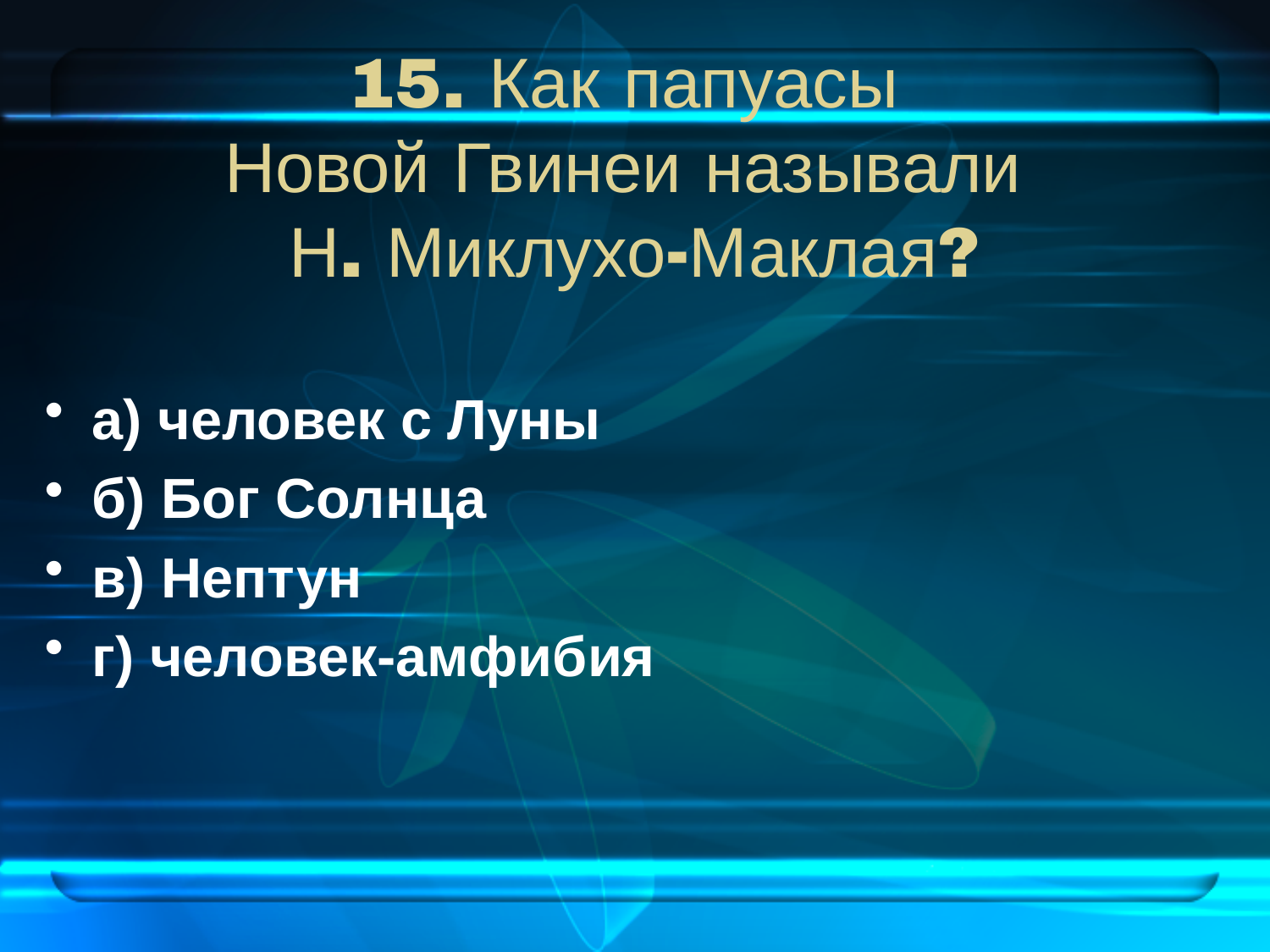

# 15. Как папуасы Новой Гвинеи называли Н. Миклухо-Маклая?
а) человек с Луны
б) Бог Солнца
в) Нептун
г) человек-амфибия